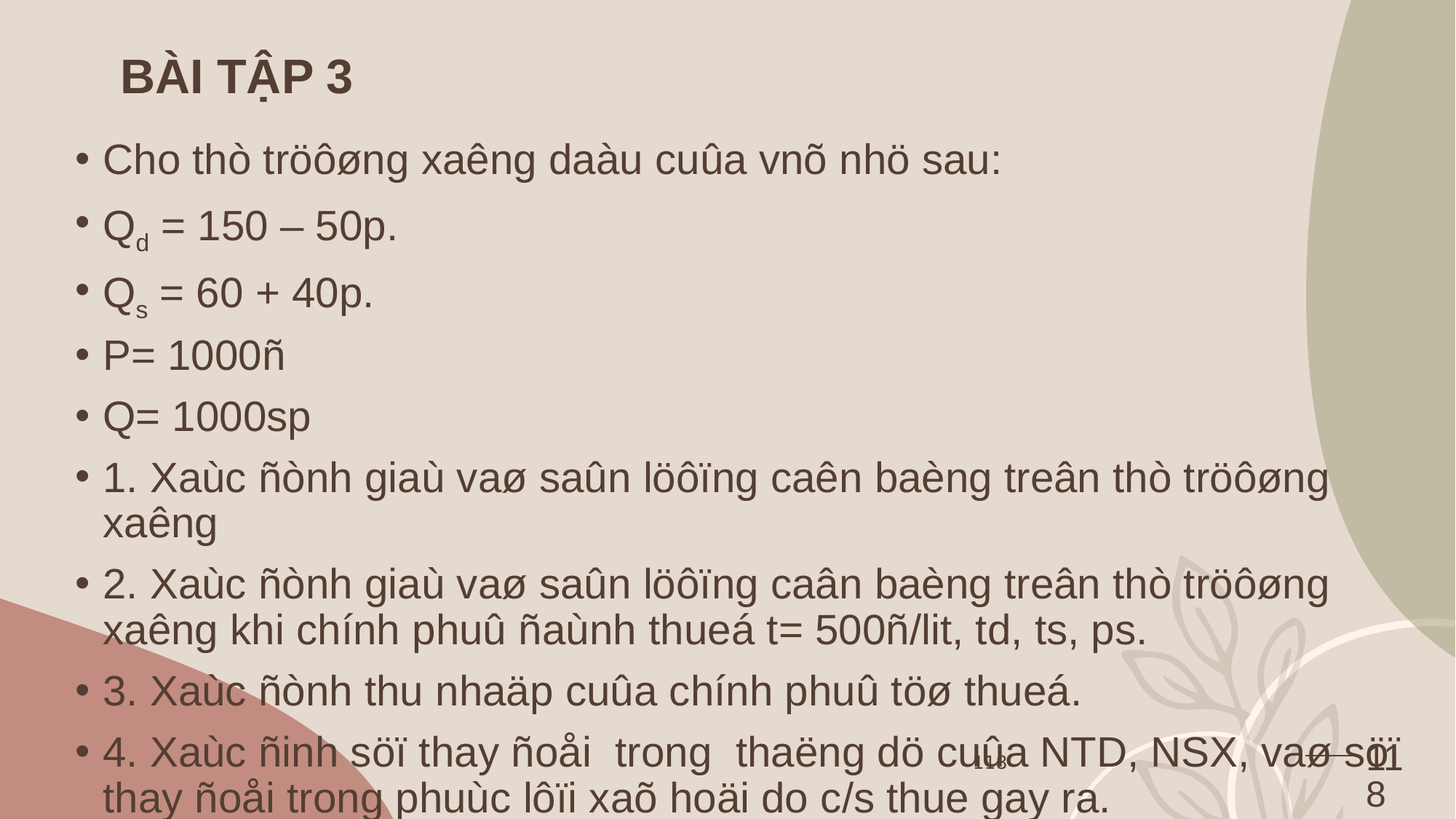

BÀI TẬP 3
Cho thò tröôøng xaêng daàu cuûa vnõ nhö sau:
Qd = 150 – 50p.
Qs = 60 + 40p.
P= 1000ñ
Q= 1000sp
1. Xaùc ñònh giaù vaø saûn löôïng caên baèng treân thò tröôøng xaêng
2. Xaùc ñònh giaù vaø saûn löôïng caân baèng treân thò tröôøng xaêng khi chính phuû ñaùnh thueá t= 500ñ/lit, td, ts, ps.
3. Xaùc ñònh thu nhaäp cuûa chính phuû töø thueá.
4. Xaùc ñinh söï thay ñoåi  trong  thaëng dö cuûa NTD, NSX, vaø söï thay ñoåi trong phuùc lôïi xaõ hoäi do c/s thue gay ra.
118
118